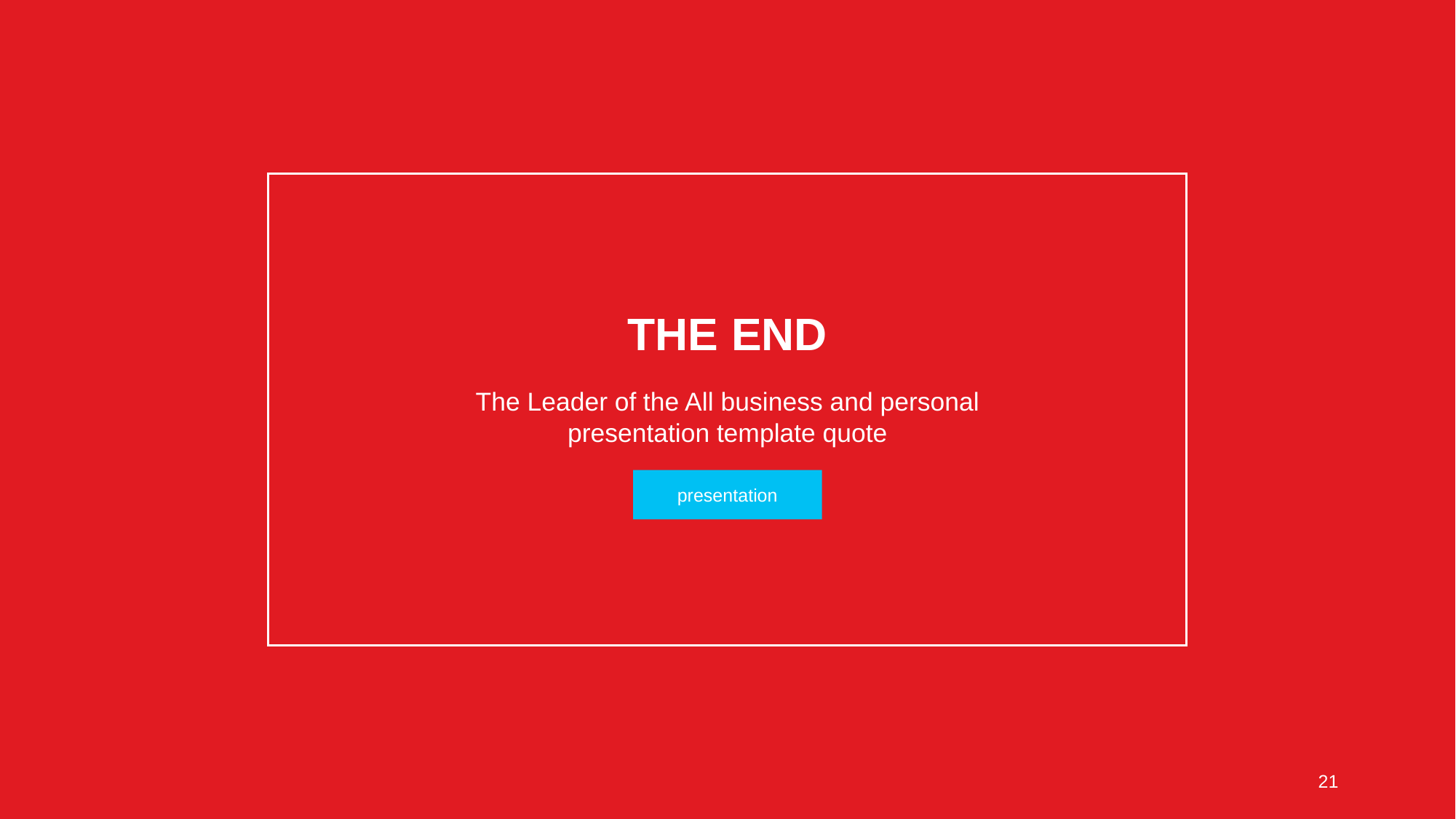

THE END
The Leader of the All business and personal
presentation template quote

presentation
21
www.yourwebsite.com